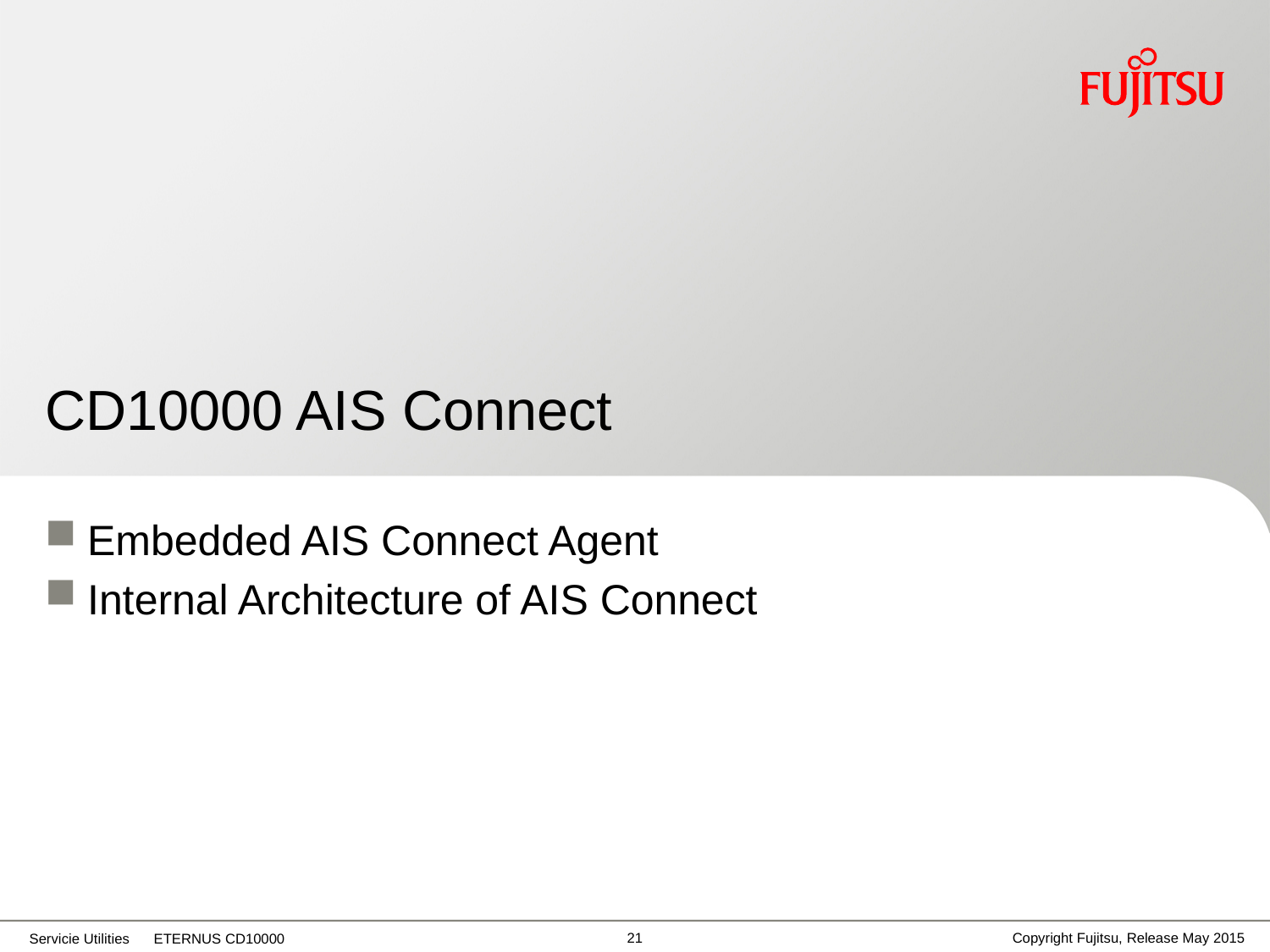

# CD10000 AIS Connect
Embedded AIS Connect Agent
Internal Architecture of AIS Connect
21
Copyright Fujitsu, Release May 2015
Servicie Utilities      ETERNUS CD10000